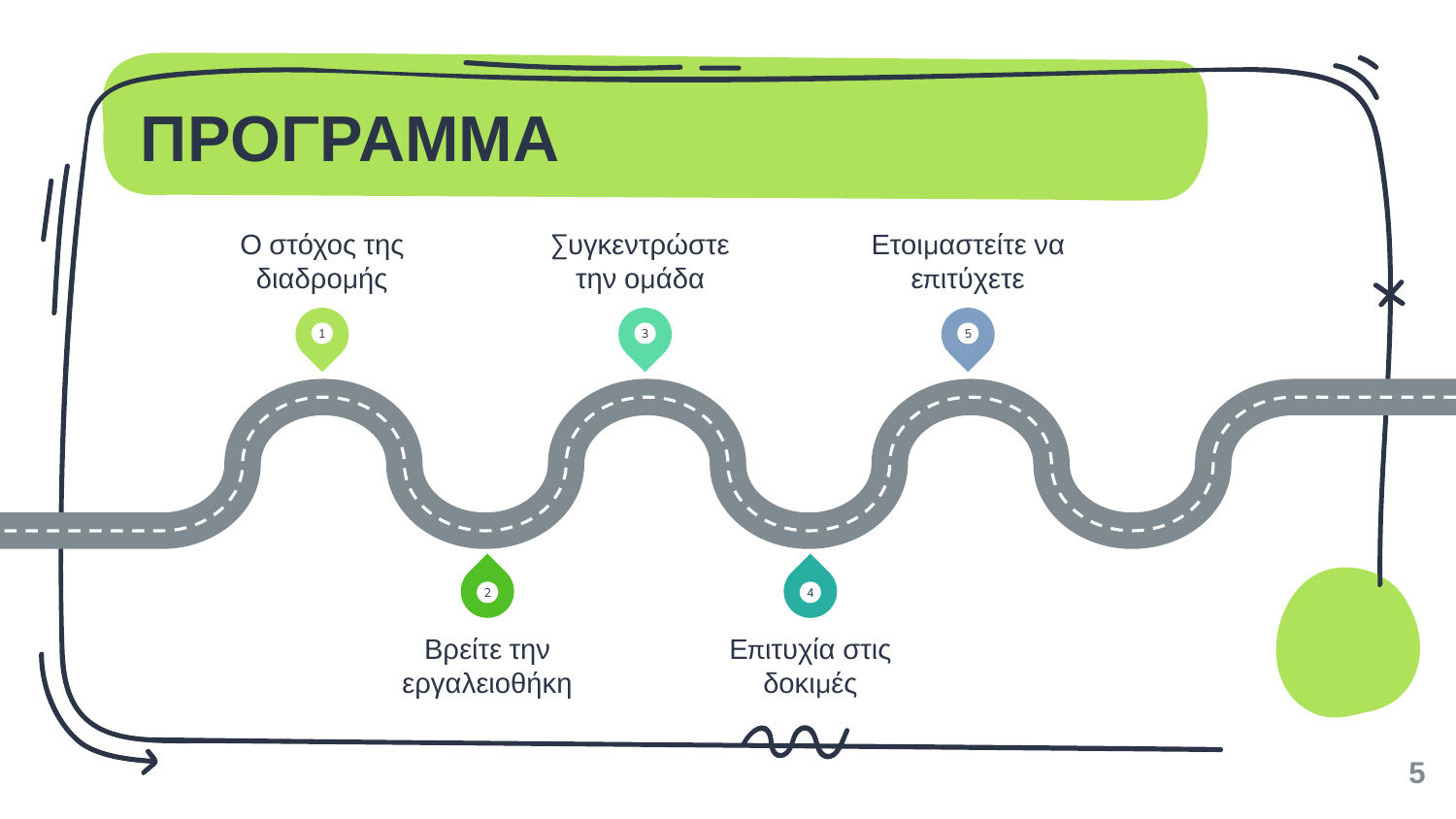

# ΠΡΟΓΡΑΜΜΑ
Ο στόχος της διαδρομής
Συγκεντρώστε την ομάδα
Ετοιμαστείτε να επιτύχετε

1

3

5

2

4
Βρείτε την εργαλειοθήκη
Επιτυχία στις δοκιμές
5